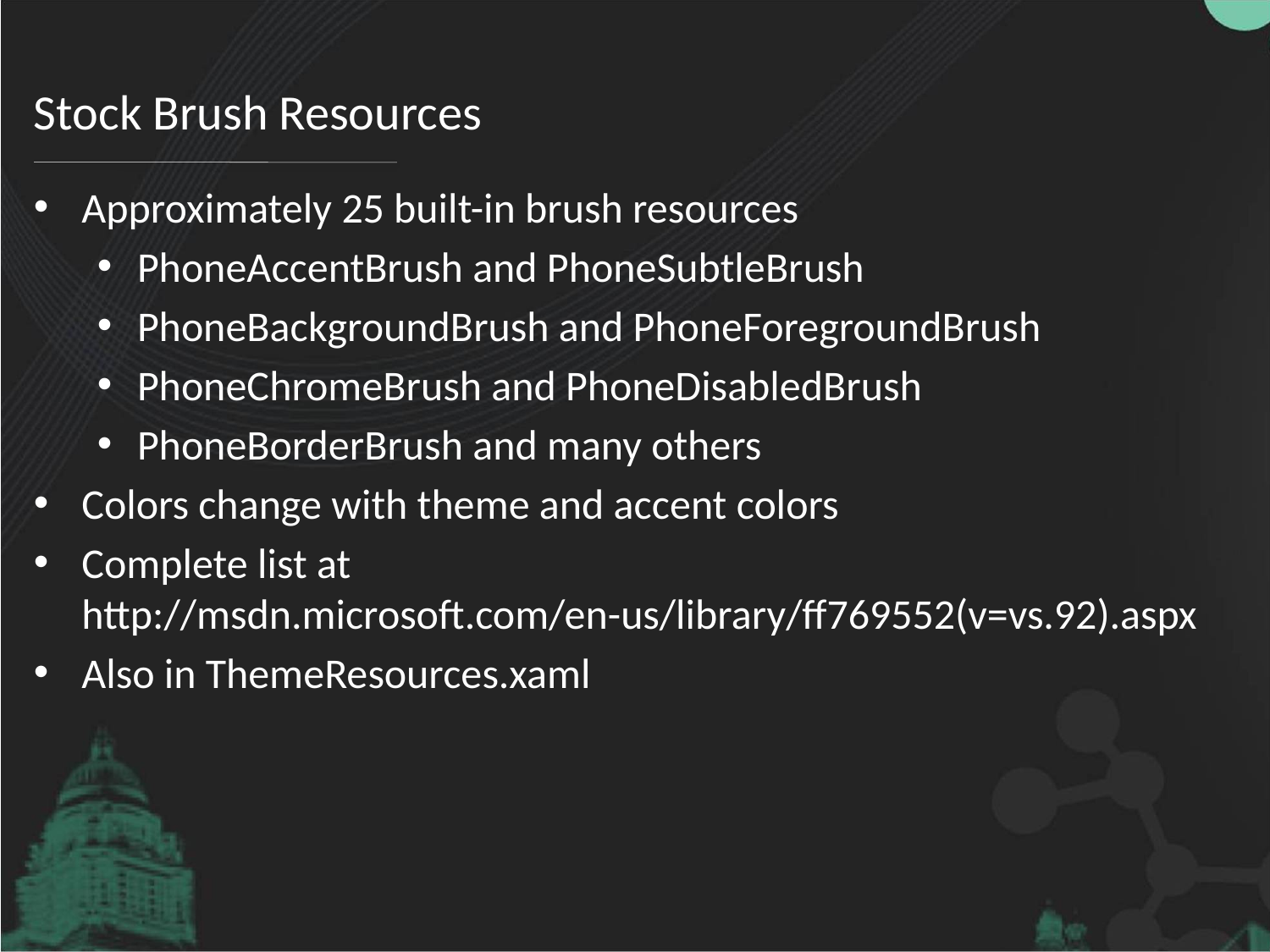

# Stock Brush Resources
Approximately 25 built-in brush resources
PhoneAccentBrush and PhoneSubtleBrush
PhoneBackgroundBrush and PhoneForegroundBrush
PhoneChromeBrush and PhoneDisabledBrush
PhoneBorderBrush and many others
Colors change with theme and accent colors
Complete list at http://msdn.microsoft.com/en-us/library/ff769552(v=vs.92).aspx
Also in ThemeResources.xaml